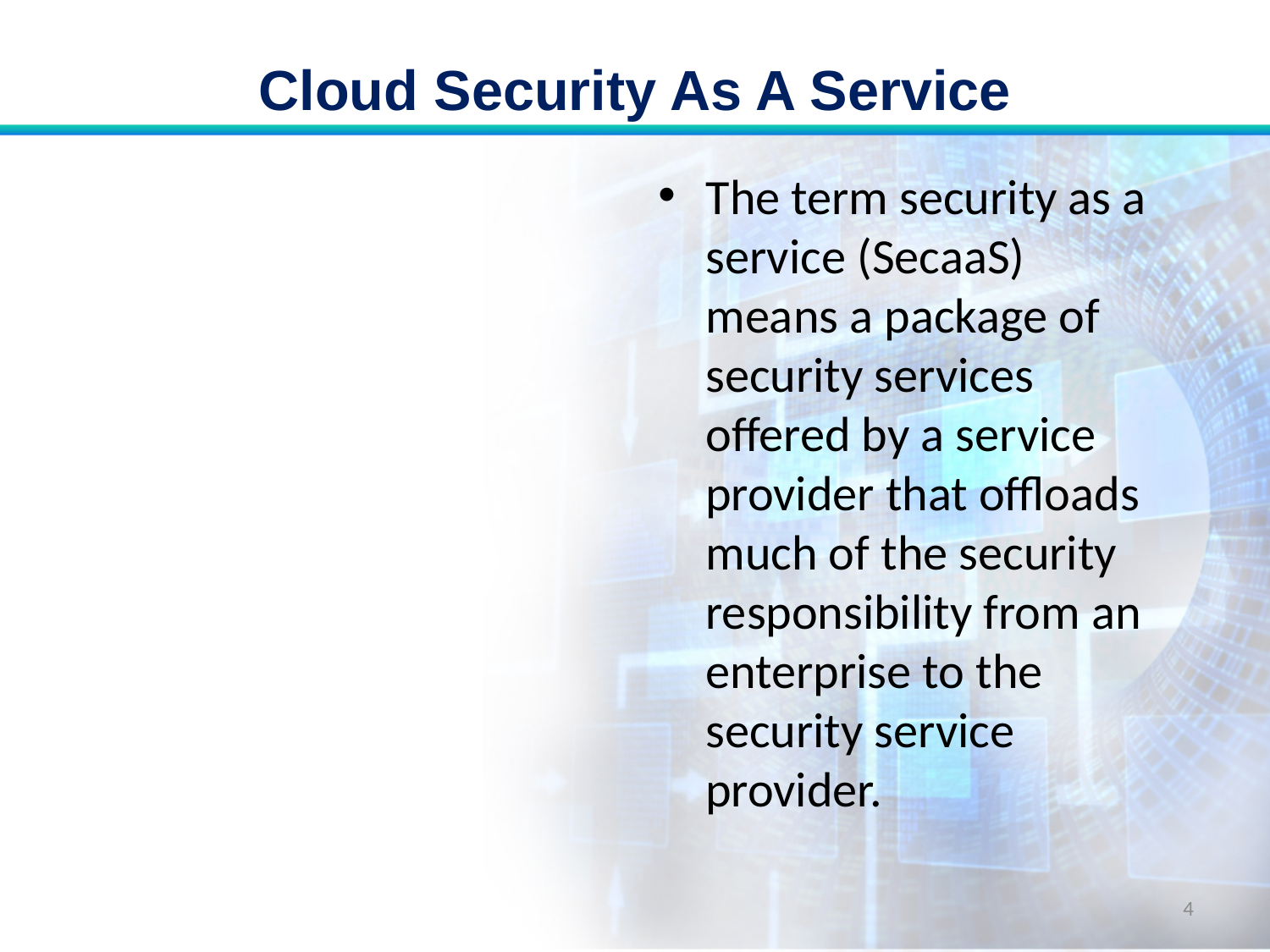

# Cloud Security As A Service
The term security as a service (SecaaS) means a package of security services offered by a service provider that offloads much of the security responsibility from an enterprise to the security service provider.
4